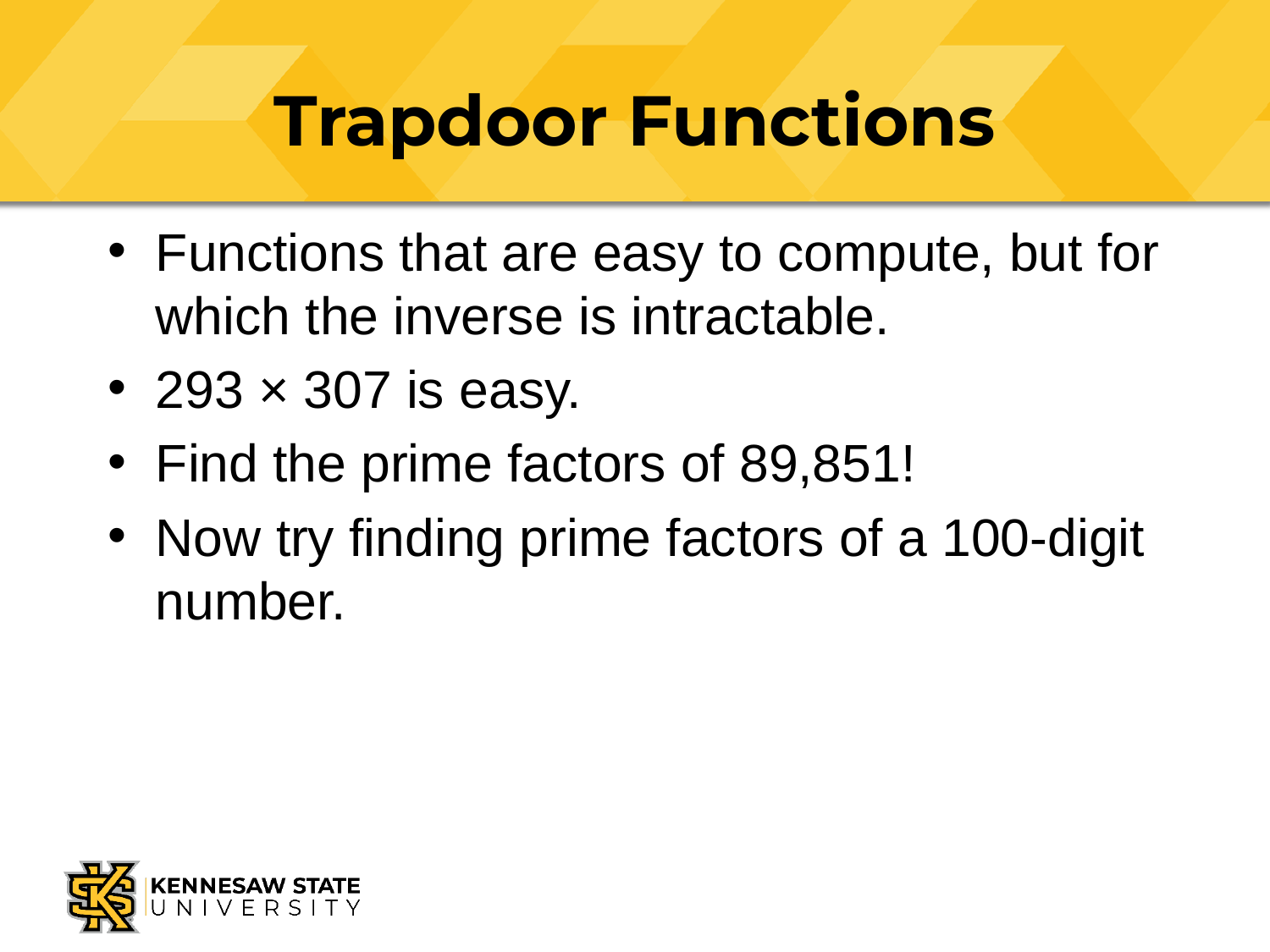

# Trapdoor Functions
Functions that are easy to compute, but for which the inverse is intractable.
293 × 307 is easy.
Find the prime factors of 89,851!
Now try finding prime factors of a 100-digit number.